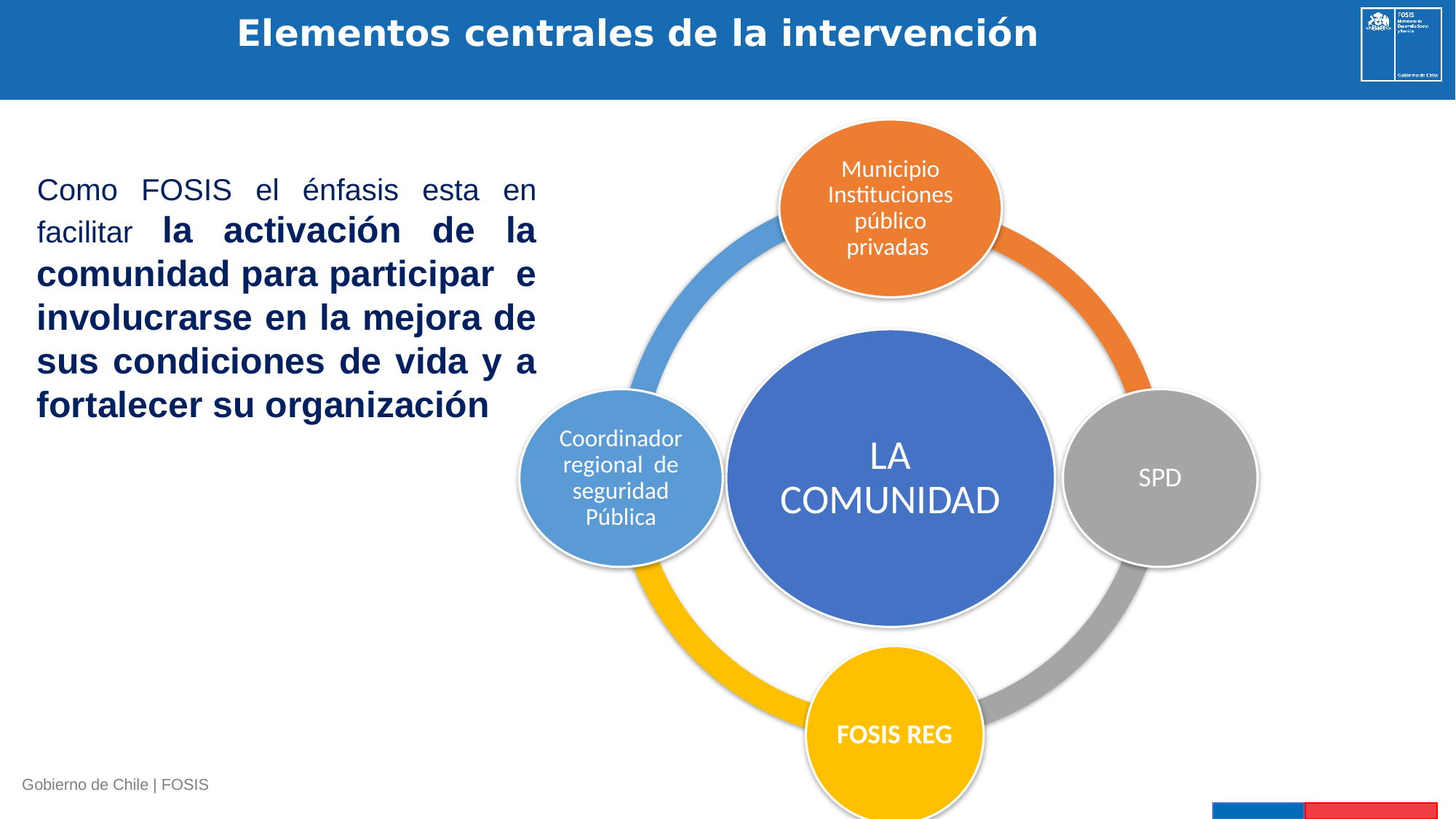

Elementos centrales de la intervención
Municipio
Instituciones público privadas

LA COMUNIDAD
Coordinador regional  de seguridad Pública
SPD
FOSIS REG
Como FOSIS el énfasis esta en facilitar la activación de la comunidad para participar  e involucrarse en la mejora de sus condiciones de vida y a fortalecer su organización